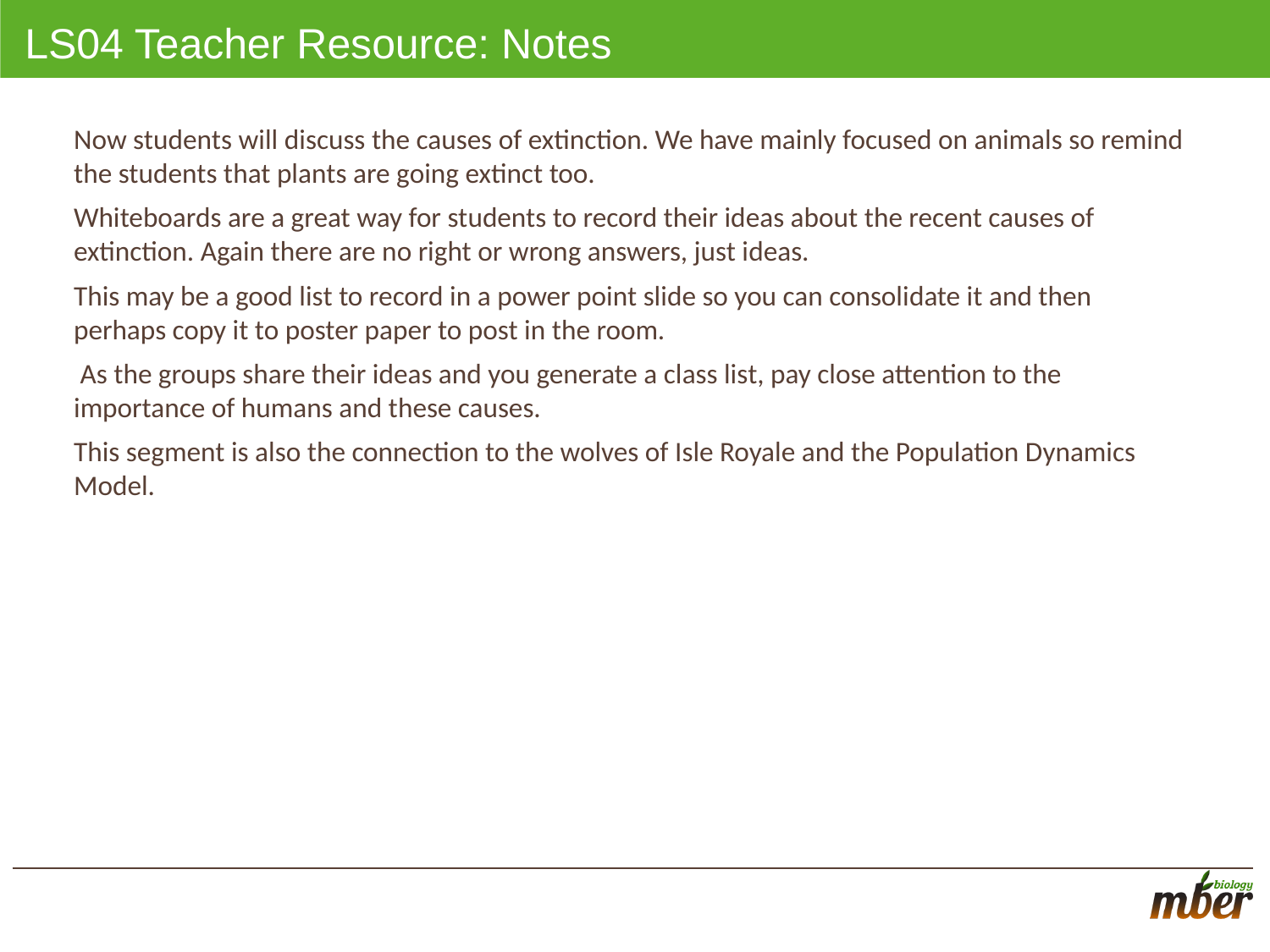

# LS04 Teacher Resource: Notes
Now students will discuss the causes of extinction. We have mainly focused on animals so remind the students that plants are going extinct too.
Whiteboards are a great way for students to record their ideas about the recent causes of extinction. Again there are no right or wrong answers, just ideas.
This may be a good list to record in a power point slide so you can consolidate it and then perhaps copy it to poster paper to post in the room.
 As the groups share their ideas and you generate a class list, pay close attention to the importance of humans and these causes.
This segment is also the connection to the wolves of Isle Royale and the Population Dynamics Model.